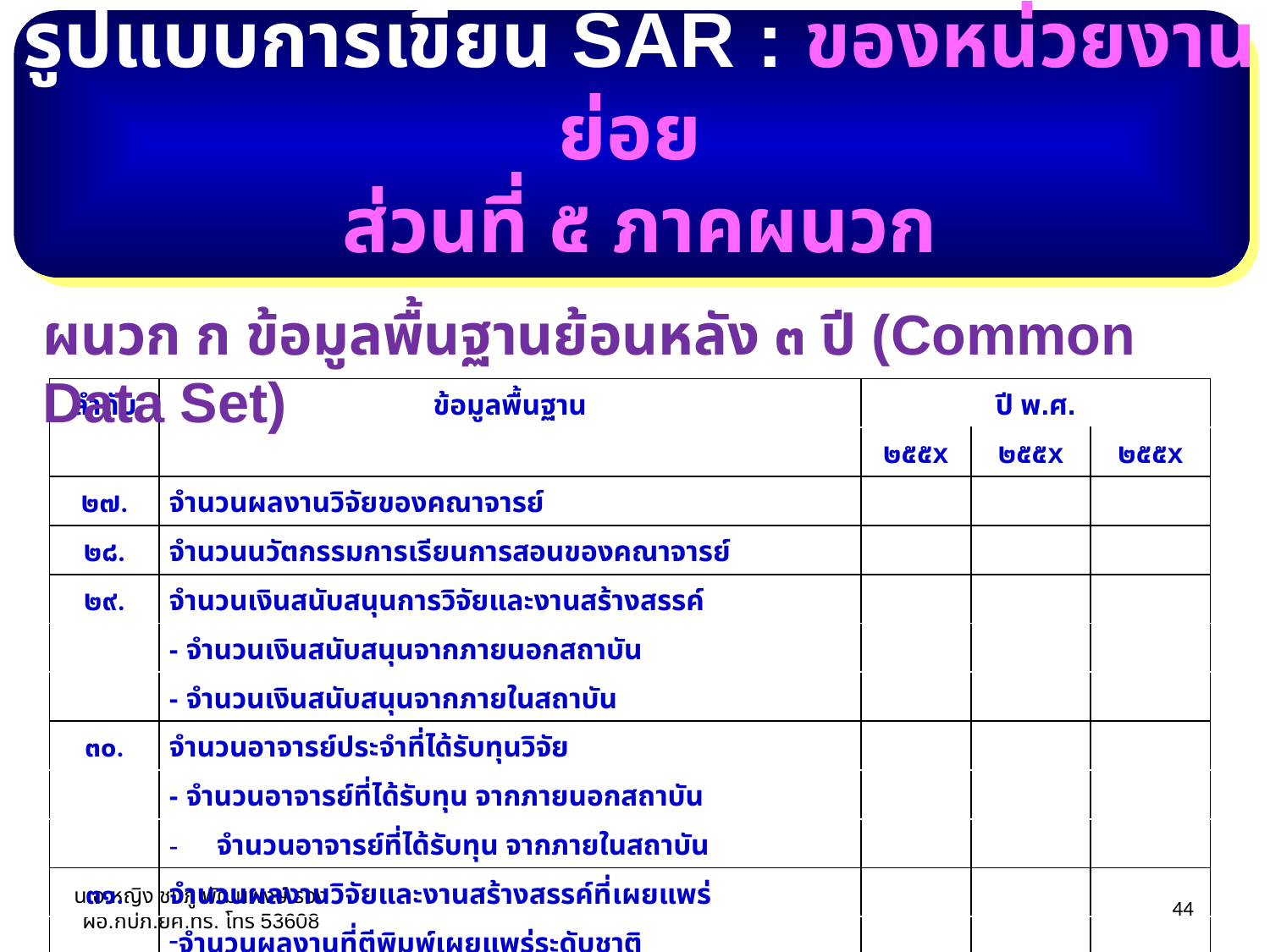

รูปแบบการเขียน SAR : ของหน่วยงานย่อย
ส่วนที่ ๕ ภาคผนวก
ผนวก ก ข้อมูลพื้นฐานย้อนหลัง ๓ ปี (Common Data Set)
| ลำดับ | ข้อมูลพื้นฐาน | ปี พ.ศ. |  |  |
| --- | --- | --- | --- | --- |
|  |  | ๒๕๕x | ๒๕๕x | ๒๕๕x |
| ๒๗. | จำนวนผลงานวิจัยของคณาจารย์ |  |  |  |
| ๒๘. | จำนวนนวัตกรรมการเรียนการสอนของคณาจารย์ |  |  |  |
| ๒๙. | จำนวนเงินสนับสนุนการวิจัยและงานสร้างสรรค์ |  |  |  |
|  | - จำนวนเงินสนับสนุนจากภายนอกสถาบัน |  |  |  |
|  | - จำนวนเงินสนับสนุนจากภายในสถาบัน |  |  |  |
| ๓๐. | จำนวนอาจารย์ประจำที่ได้รับทุนวิจัย |  |  |  |
|  | - จำนวนอาจารย์ที่ได้รับทุน จากภายนอกสถาบัน |  |  |  |
|  | จำนวนอาจารย์ที่ได้รับทุน จากภายในสถาบัน |  |  |  |
| ๓๑. | จำนวนผลงานวิจัยและงานสร้างสรรค์ที่เผยแพร่ |  |  |  |
|  | จำนวนผลงานที่ตีพิมพ์เผยแพร่ระดับชาติ |  |  |  |
|  | จำนวนผลงานที่ตีพิมพ์เผยแพร่ระดับนานาชาติ |  |  |  |
น.อ.หญิง ชมภู พัฒนพงษ์ รอง ผอ.กปภ.ยศ.ทร. โทร 53608
26/03/55
44